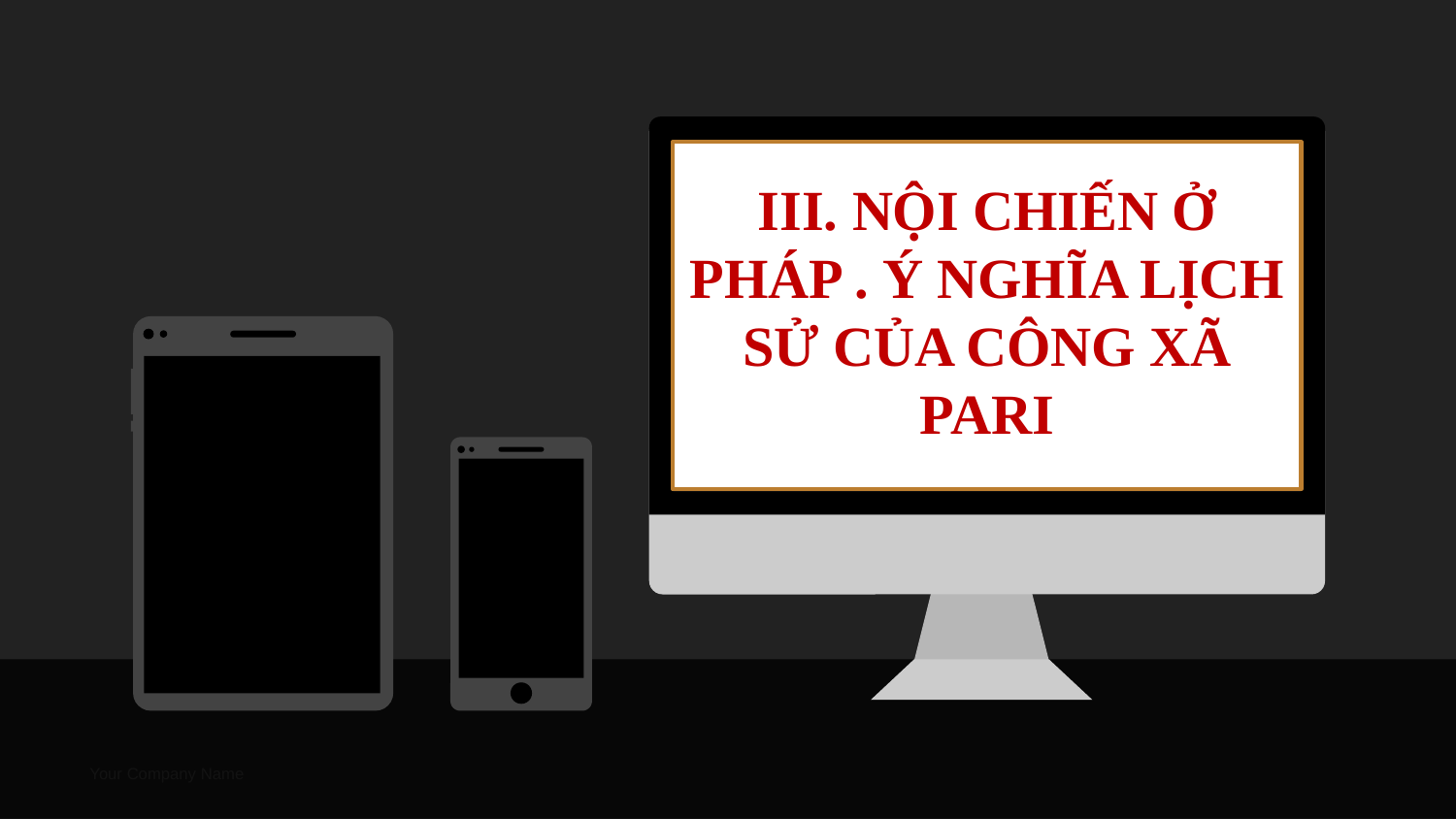

III. NỘI CHIẾN Ở PHÁP . Ý NGHĨA LỊCH SỬ CỦA CÔNG XÃ PARI